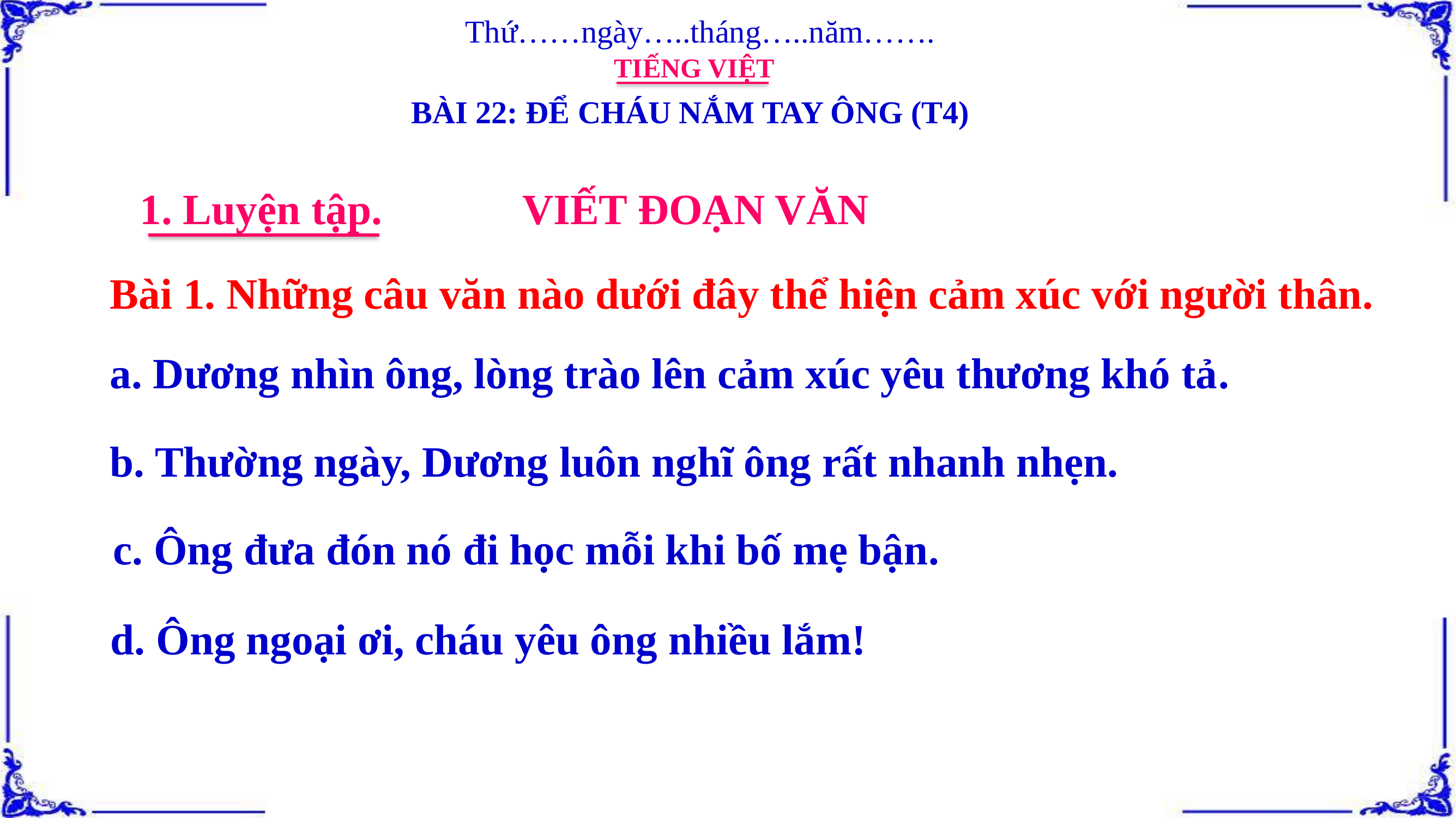

Thứ……ngày…..tháng…..năm…….
TIẾNG VIỆT
BÀI 22: ĐỂ CHÁU NẮM TAY ÔNG (T4)
1. Luyện tập.             VIẾT ĐOẠN VĂN
Bài 1. Những câu văn nào dưới đây thể hiện cảm xúc với người thân.
a. Dương nhìn ông, lòng trào lên cảm xúc yêu thương khó tả.
b. Thường ngày, Dương luôn nghĩ ông rất nhanh nhẹn.
c. Ông đưa đón nó đi học mỗi khi bố mẹ bận.
d. Ông ngoại ơi, cháu yêu ông nhiều lắm!